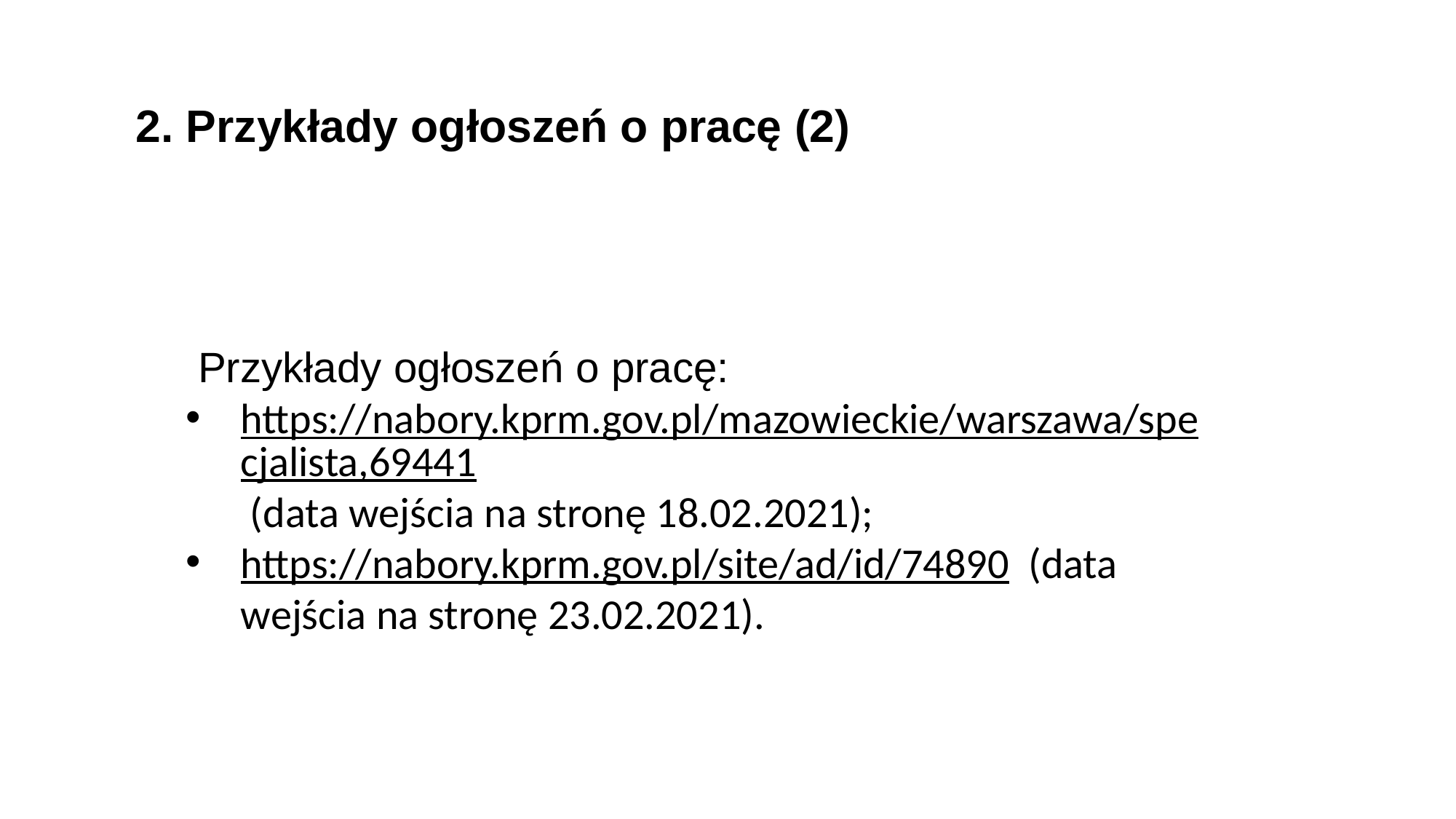

2. Przykłady ogłoszeń o pracę (2)
 Przykłady ogłoszeń o pracę:
https://nabory.kprm.gov.pl/mazowieckie/warszawa/specjalista,69441 (data wejścia na stronę 18.02.2021);
https://nabory.kprm.gov.pl/site/ad/id/74890  (data wejścia na stronę 23.02.2021).